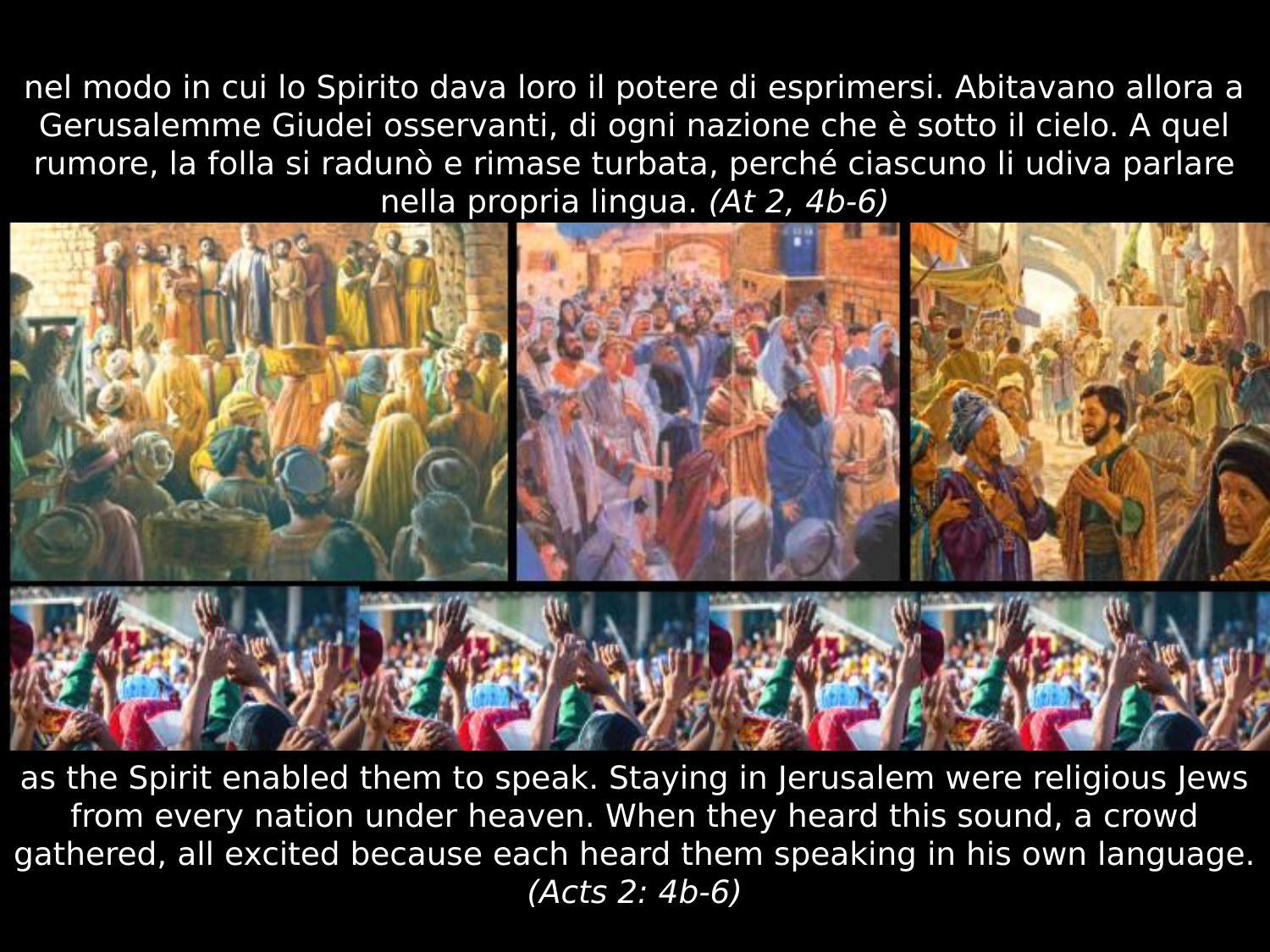

# nel modo in cui lo Spirito dava loro il potere di esprimersi. Abitavano allora a Gerusalemme Giudei osservanti, di ogni nazione che è sotto il cielo. A quel rumore, la folla si radunò e rimase turbata, perché ciascuno li udiva parlare nella propria lingua. (At 2, 4b-6)
as the Spirit enabled them to speak. Staying in Jerusalem were religious Jews from every nation under heaven. When they heard this sound, a crowd gathered, all excited because each heard them speaking in his own language. (Acts 2: 4b-6)